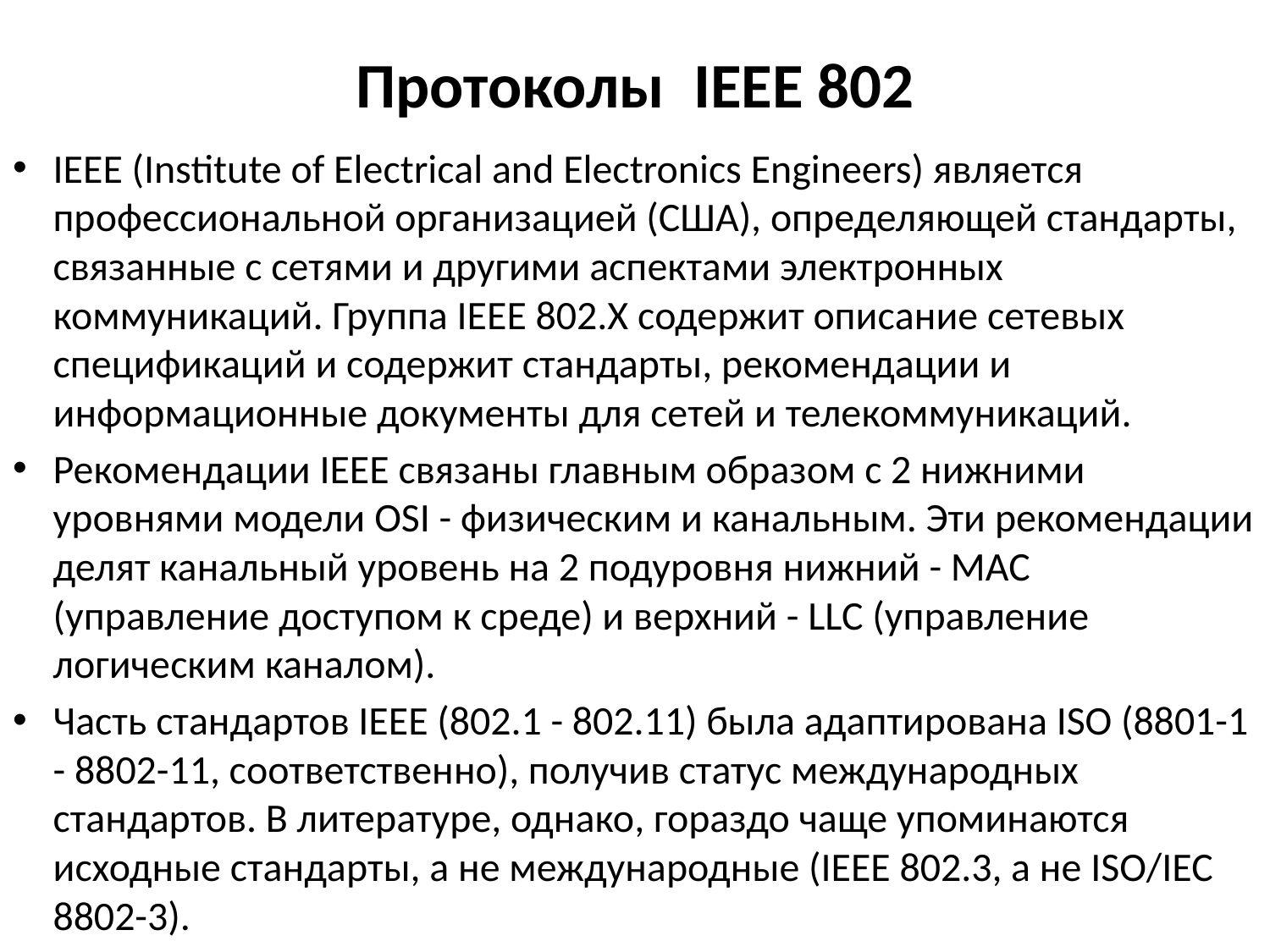

# Протоколы  IEEE 802
IEEE (Institute of Electrical and Electronics Engineers) является профессиональной организацией (США), определяющей стандарты, связанные с сетями и другими аспектами электронных коммуникаций. Группа IEEE 802.X содержит описание сетевых спецификаций и содержит стандарты, рекомендации и информационные документы для сетей и телекоммуникаций.
Рекомендации IEEE связаны главным образом с 2 нижними уровнями модели OSI - физическим и канальным. Эти рекомендации делят канальный уровень на 2 подуровня нижний - MAC (управление доступом к среде) и верхний - LLC (управление логическим каналом).
Часть стандартов IEEE (802.1 - 802.11) была адаптирована ISO (8801-1 - 8802-11, соответственно), получив статус международных стандартов. В литературе, однако, гораздо чаще упоминаются исходные стандарты, а не международные (IEEE 802.3, а не ISO/IEC 8802-3).